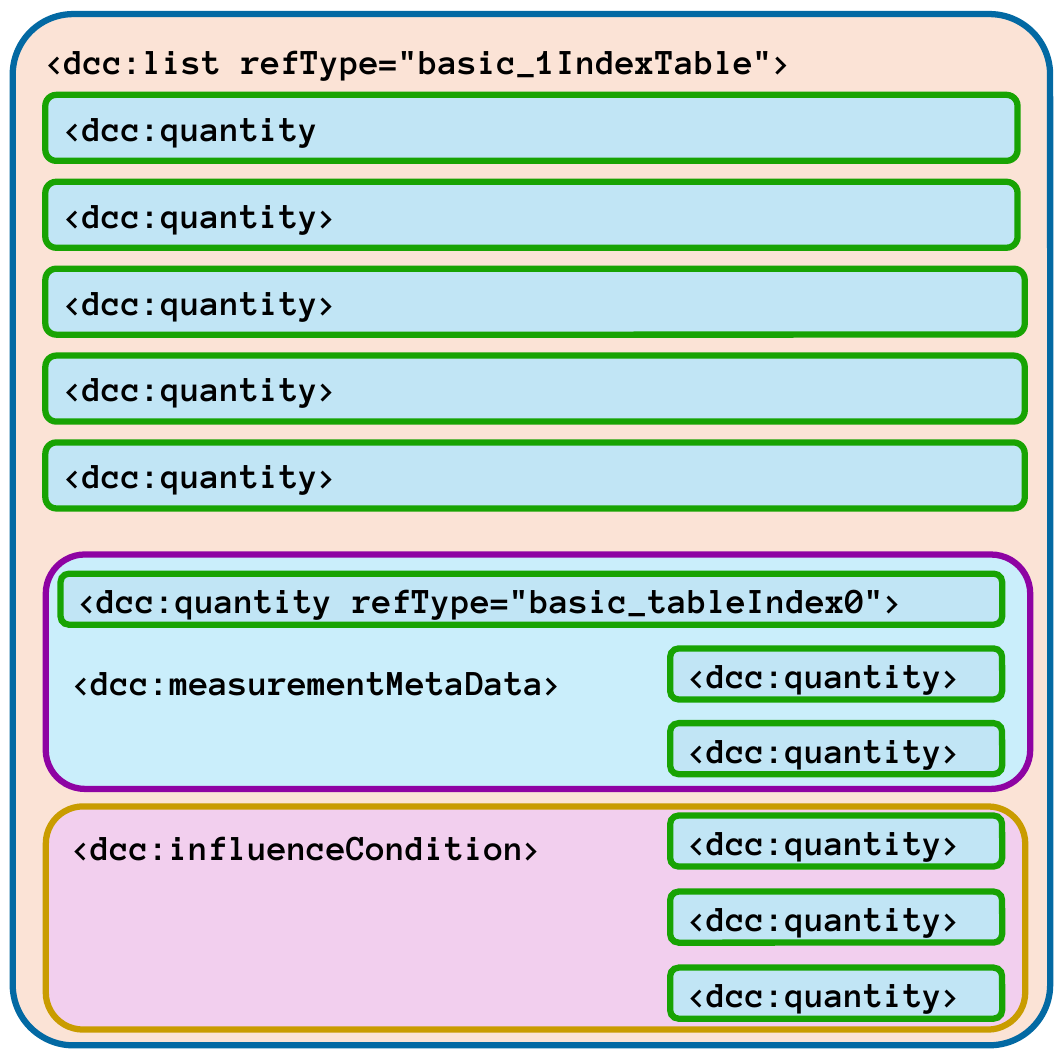

<dcc:list refType="basic_1IndexTable">
<dcc:quantity
<dcc:quantity>
<dcc:quantity>
<dcc:quantity>
<dcc:quantity>

<dcc:measurementMetaData>
<dcc:quantity refType="basic_tableIndex0">
<dcc:quantity>
<dcc:quantity>
<dcc:influenceCondition>
<dcc:quantity>
<dcc:quantity>
<dcc:quantity>